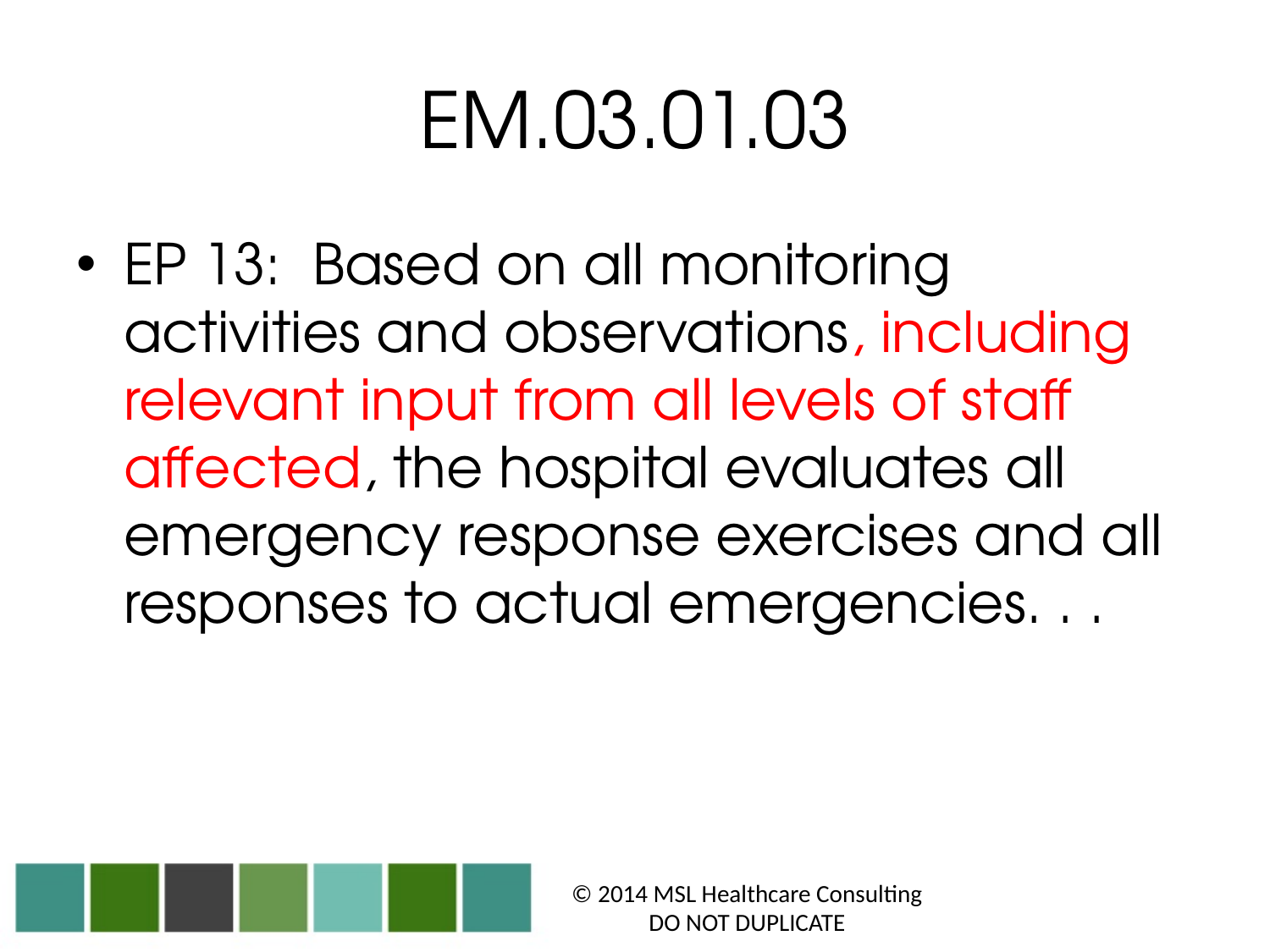

# EM.03.01.03
EP 13:  Based on all monitoring activities and observations, including relevant input from all levels of staff affected, the hospital evaluates all emergency response exercises and all responses to actual emergencies. . .
© 2014 MSL Healthcare Consulting
DO NOT DUPLICATE